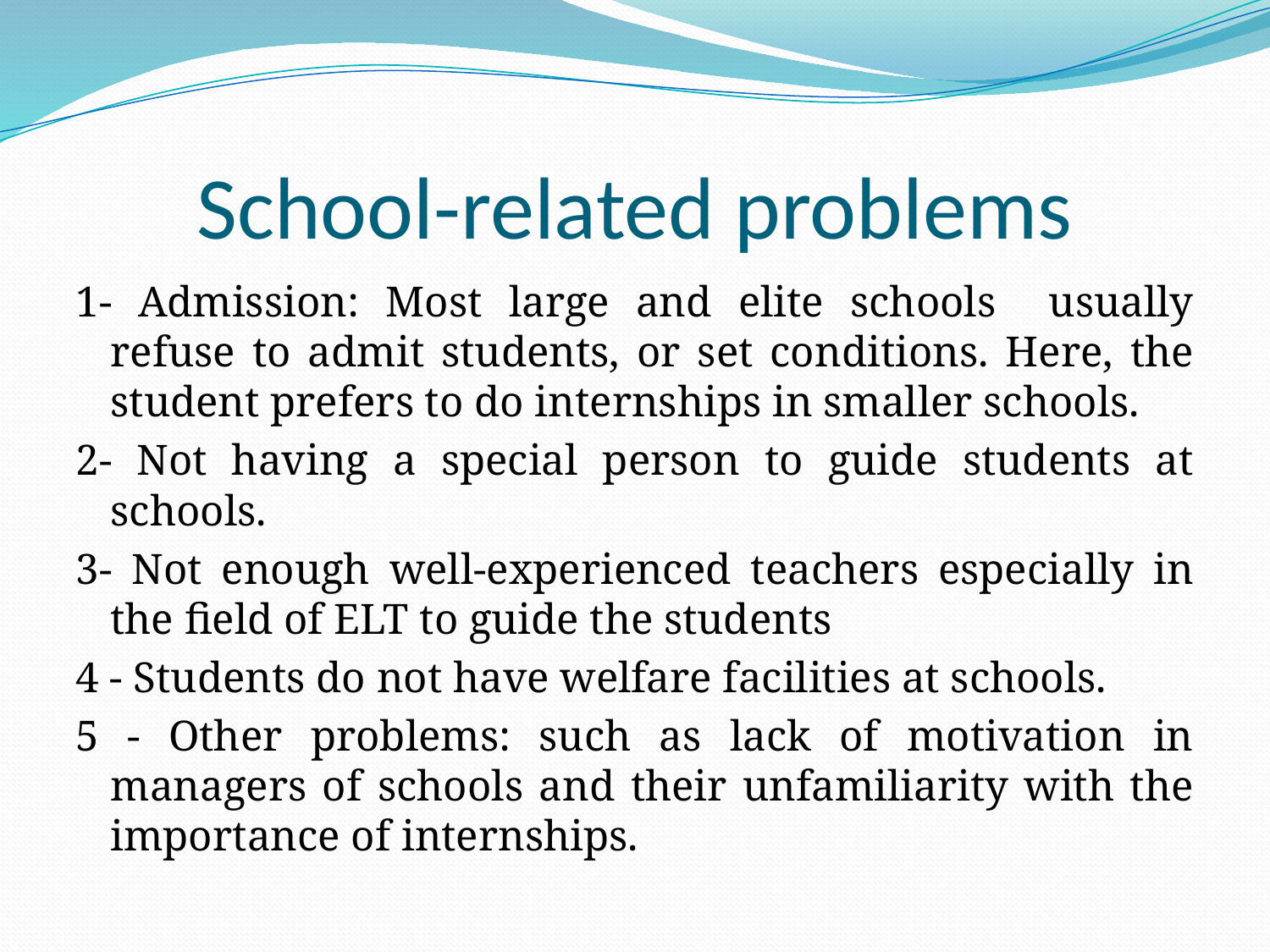

# School-related problems
1- Admission: Most large and elite schools  usually refuse to admit students, or set conditions. Here, the student prefers to do internships in smaller schools.
2- Not having a special person to guide students at schools.
3- Not enough well-experienced teachers especially in the field of ELT to guide the students
4 - Students do not have welfare facilities at schools.
5 - Other problems: such as lack of motivation in managers of schools and their unfamiliarity with the importance of internships.